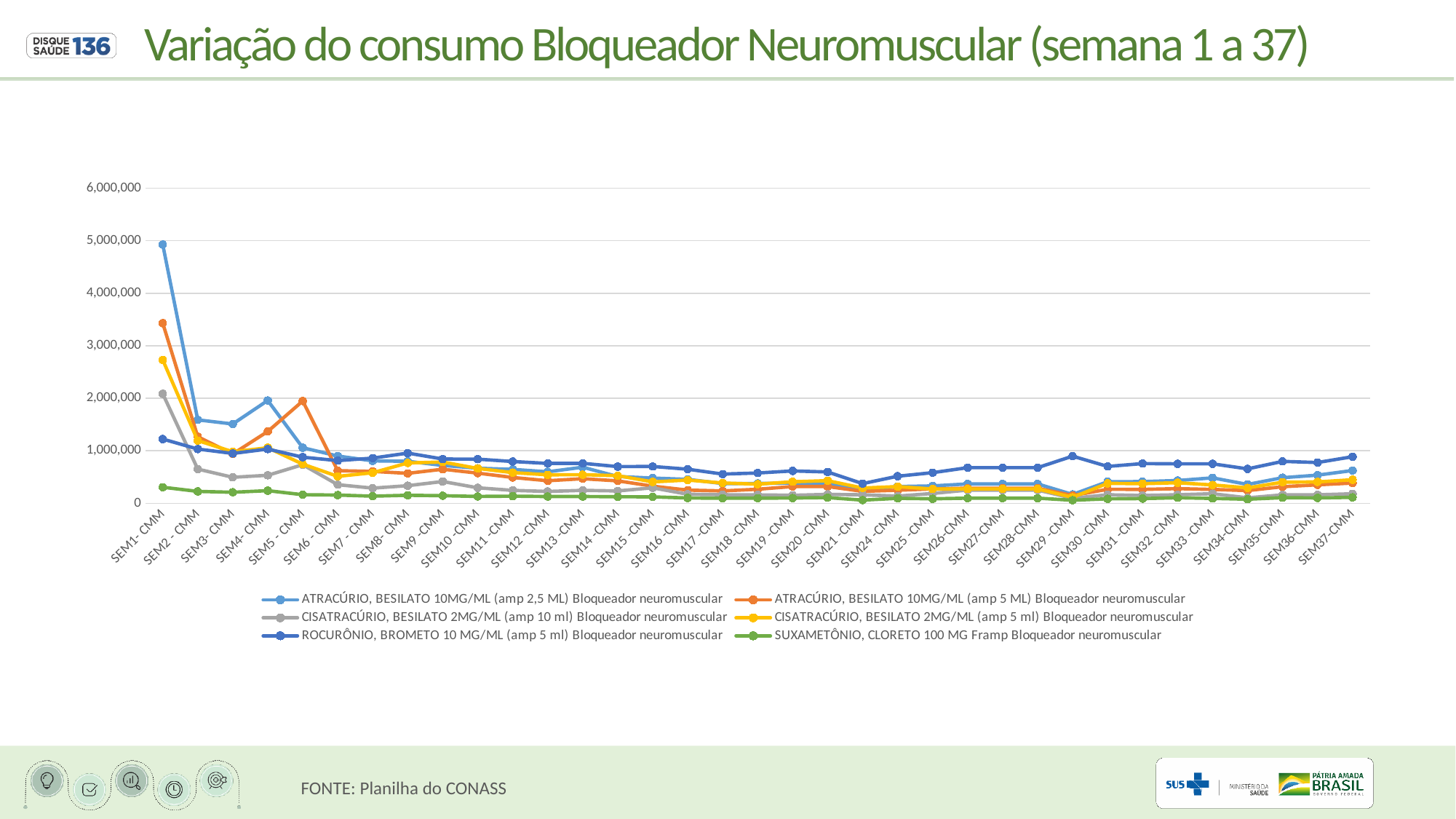

Variação do consumo Bloqueador Neuromuscular (semana 1 a 37)

### Chart

| Category | ATRACÚRIO, BESILATO 10MG/ML (amp 2,5 ML) | ATRACÚRIO, BESILATO 10MG/ML (amp 5 ML) | CISATRACÚRIO, BESILATO 2MG/ML (amp 10 ml) | CISATRACÚRIO, BESILATO 2MG/ML (amp 5 ml) | ROCURÔNIO, BROMETO 10 MG/ML (amp 5 ml) | SUXAMETÔNIO, CLORETO 100 MG Framp |
|---|---|---|---|---|---|---|
| SEM1- CMM | 4927737.0 | 3430241.0 | 2085814.0 | 2730204.0 | 1223622.0 | 306635.0 |
| SEM2 - CMM | 1589440.0 | 1268026.0 | 652252.0 | 1194556.0 | 1033492.0 | 226995.0 |
| SEM3- CMM | 1510354.2997776992 | 940410.897893718 | 495277.352022529 | 981461.126904259 | 949968.225030249 | 211014.618116172 |
| SEM4- CMM | 1958814.0 | 1368295.0 | 533878.0 | 1058201.0 | 1033156.0 | 240779.0 |
| SEM5 - CMM | 1058879.0 | 1948220.0 | 735488.0 | 745772.0 | 878344.0 | 164495.0 |
| SEM6 - CMM | 900659.0 | 621331.0 | 354934.0 | 513762.0 | 812897.0 | 157916.83000000002 |
| SEM7 - CMM | 808007.727767695 | 608092.215881286 | 289215.650793651 | 582466.97859006 | 860577.726086648 | 136583.179256742 |
| SEM8- CMM | 800089.31 | 571017.31 | 335920.0 | 768934.6 | 956287.015 | 153100.33000000002 |
| SEM9 -CMM | 722139.0 | 649472.0 | 415682.0 | 786584.0 | 843678.0 | 145259.0 |
| SEM10 -CMM | 668124.0 | 575269.0 | 296163.0 | 664373.0 | 841379.0 | 131011.0 |
| SEM11 -CMM | 646346.0 | 492594.0 | 246625.0 | 584586.0 | 796159.0 | 136519.0 |
| SEM12 -CMM | 600642.0 | 430219.0 | 226336.0 | 542972.0 | 759916.0 | 129657.0 |
| SEM13 -CMM | 688217.0 | 468420.0 | 246728.0 | 544873.0 | 761905.0 | 129755.0 |
| SEM14 -CMM | 510126.0 | 427919.0 | 236321.0 | 527430.0 | 699586.0 | 125335.0 |
| SEM15 -CMM | 481214.0 | 326792.0 | 295071.0 | 408370.0 | 702105.0 | 123023.0 |
| SEM16 -CMM | 456620.0 | 251651.0 | 172477.0 | 443584.0 | 649693.0 | 102147.0 |
| SEM17 -CMM | 376961.0 | 236424.0 | 164290.0 | 387120.0 | 557045.0 | 96848.0 |
| SEM18 -CMM | 378082.0 | 268055.0 | 160958.0 | 365085.0 | 577410.0 | 98561.0 |
| SEM19 -CMM | 387268.0 | 319421.0 | 153236.0 | 410310.0 | 617119.0 | 100697.0 |
| SEM20 -CMM | 379730.0 | 319790.0 | 169931.0 | 431634.0 | 596762.0 | 109267.0 |
| SEM21 -CMM | 248249.0 | 228187.0 | 162843.0 | 291279.0 | 375034.0 | 61302.0 |
| SEM24 -CMM | 319659.0 | 249119.0 | 137526.0 | 318611.0 | 516384.0 | 95137.0 |
| SEM25 -CMM | 331927.0 | 274261.0 | 187643.0 | 272207.0 | 584049.0 | 86576.0 |
| SEM26-CMM | 369833.0 | 287326.0 | 252479.0 | 273478.0 | 678793.0 | 98925.0 |
| SEM27-CMM | 369833.0 | 287326.0 | 252479.0 | 273478.0 | 678793.0 | 98925.0 |
| SEM28-CMM | 369833.0 | 287326.0 | 252479.0 | 273478.0 | 678793.0 | 98925.0 |
| SEM29 -CMM | 168809.0 | 148272.0 | 96638.0 | 115003.0 | 898014.0 | 58469.0 |
| SEM30 -CMM | 411677.0 | 267514.0 | 162890.0 | 379994.0 | 702408.0 | 86108.0 |
| SEM31 -CMM | 413650.0 | 265305.0 | 150482.0 | 374882.0 | 757131.0 | 90353.0 |
| SEM32 -CMM | 434272.0 | 279601.0 | 163302.0 | 392111.0 | 752088.0 | 106253.0 |
| SEM33 -CMM | 484720.0 | 265200.0 | 182578.0 | 350117.0 | 752217.0 | 93477.0 |
| SEM34-CMM | 359862.0 | 242506.0 | 104713.0 | 293919.0 | 655686.0 | 77950.0 |
| SEM35-CMM | 488199.0 | 316753.0 | 161952.0 | 402369.0 | 798149.0 | 107754.0 |
| SEM36-CMM | 536174.0 | 352464.0 | 162614.0 | 408189.0 | 776848.0 | 102846.0 |
| SEM37-CMM | 625195.0 | 386042.0 | 182014.0 | 449242.0 | 887595.0 | 114034.0 |
FONTE: Planilha do CONASS